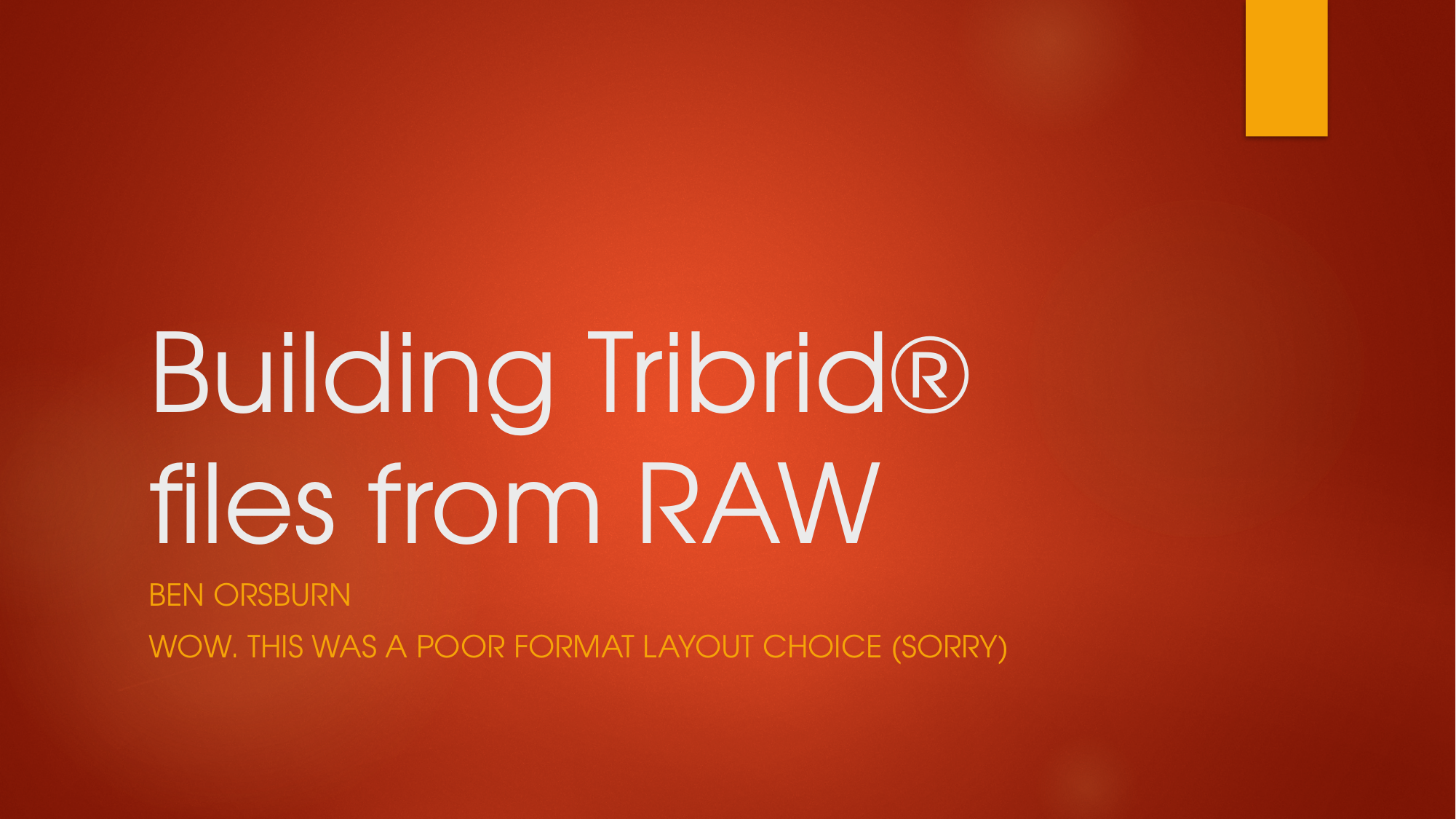

# Building Tribrid® files from RAW
Ben Orsburn
Wow. This was a poor format layout choice (sorry)